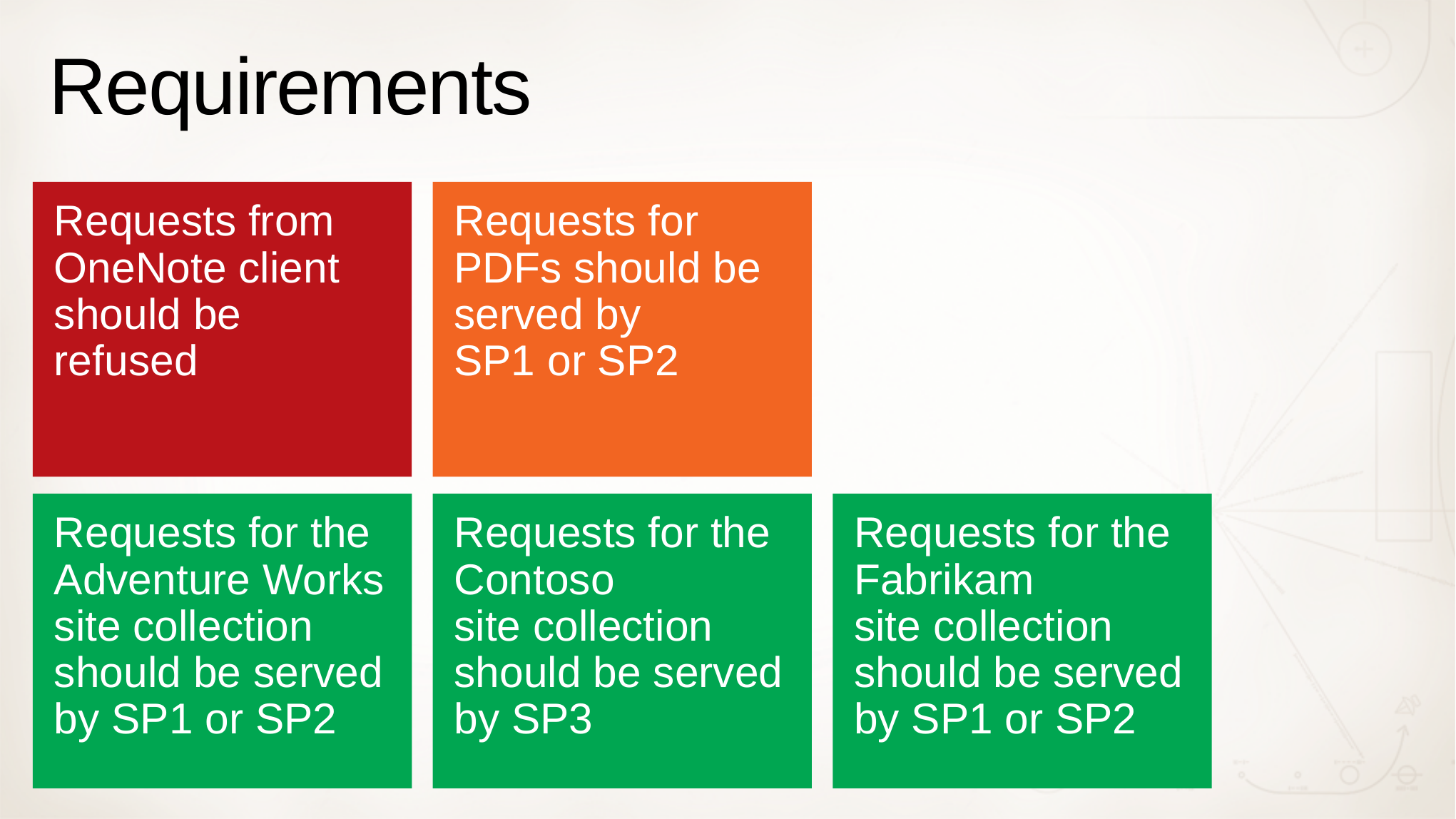

# Requirements
Requests from OneNote client should be refused
Requests for PDFs should be served by
SP1 or SP2
Requests for the Fabrikam
site collection should be served by SP1 or SP2
Requests for the Adventure Works site collection should be served by SP1 or SP2
Requests for the Contoso
site collection should be served by SP3